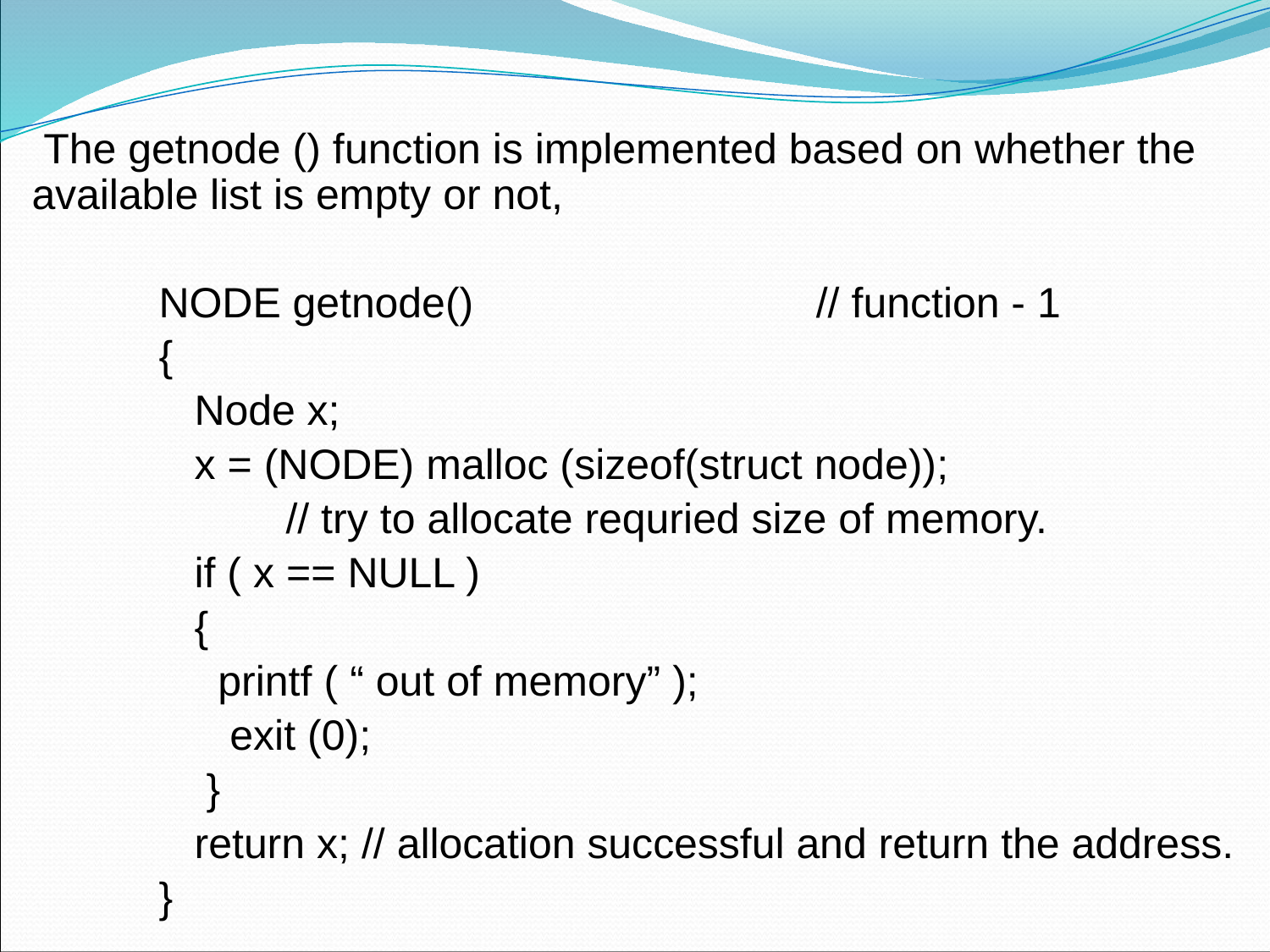

#

 The getnode () function is implemented based on whether the available list is empty or not,

	NODE getnode()                             // function - 1
	{
	   Node x;
	   x = (NODE) malloc (sizeof(struct node));
		// try to allocate requried size of memory.
	   if ( x == NULL )
	   {
	     printf ( “ out of memory” );
	      exit (0);
	    }
	   return x; // allocation successful and return the address.
	}